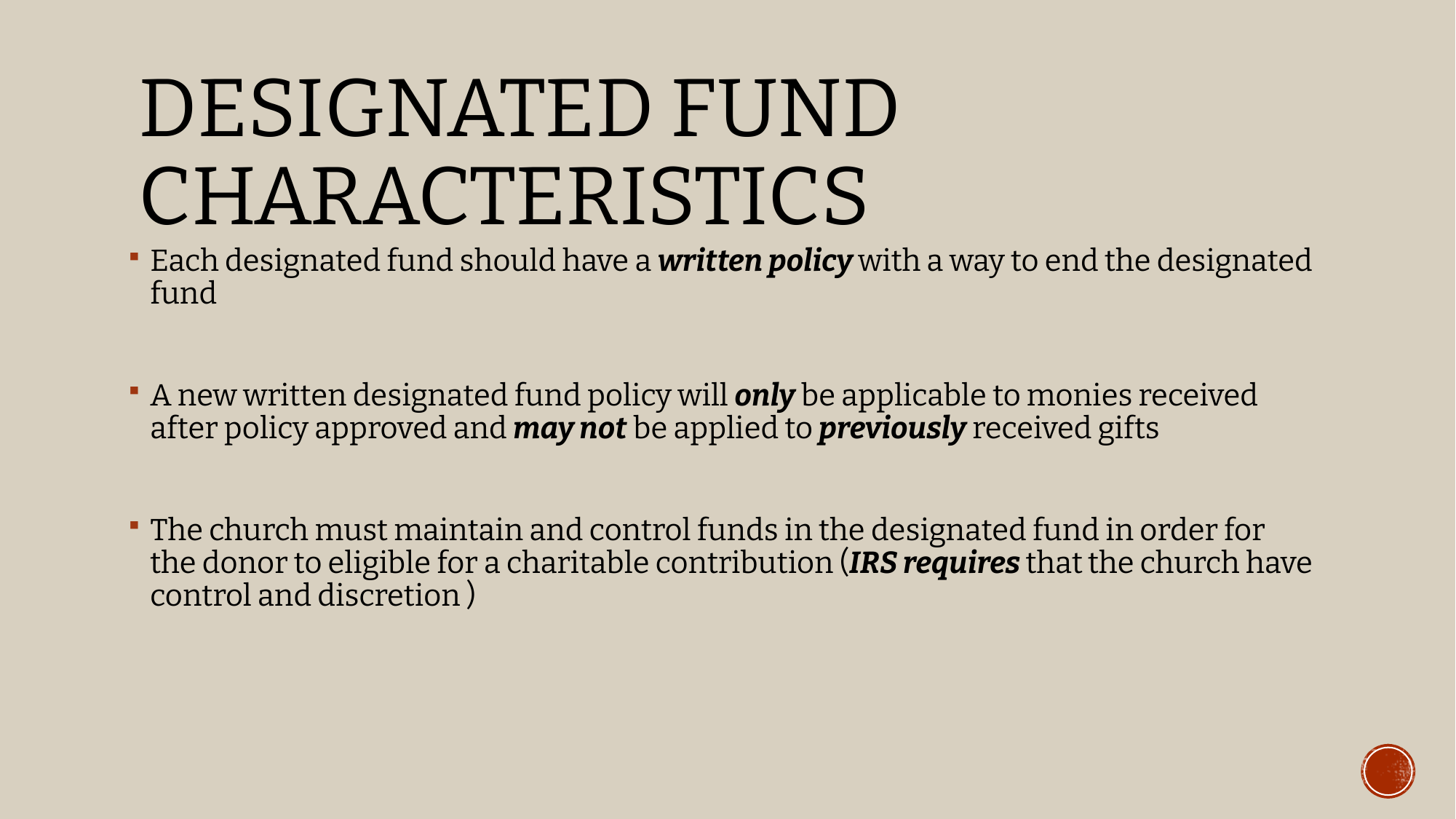

# Designated fund characteristics
Each designated fund should have a written policy with a way to end the designated fund

A new written designated fund policy will only be applicable to monies received after policy approved and may not be applied to previously received gifts

The church must maintain and control funds in the designated fund in order for the donor to eligible for a charitable contribution (IRS requires that the church have control and discretion )